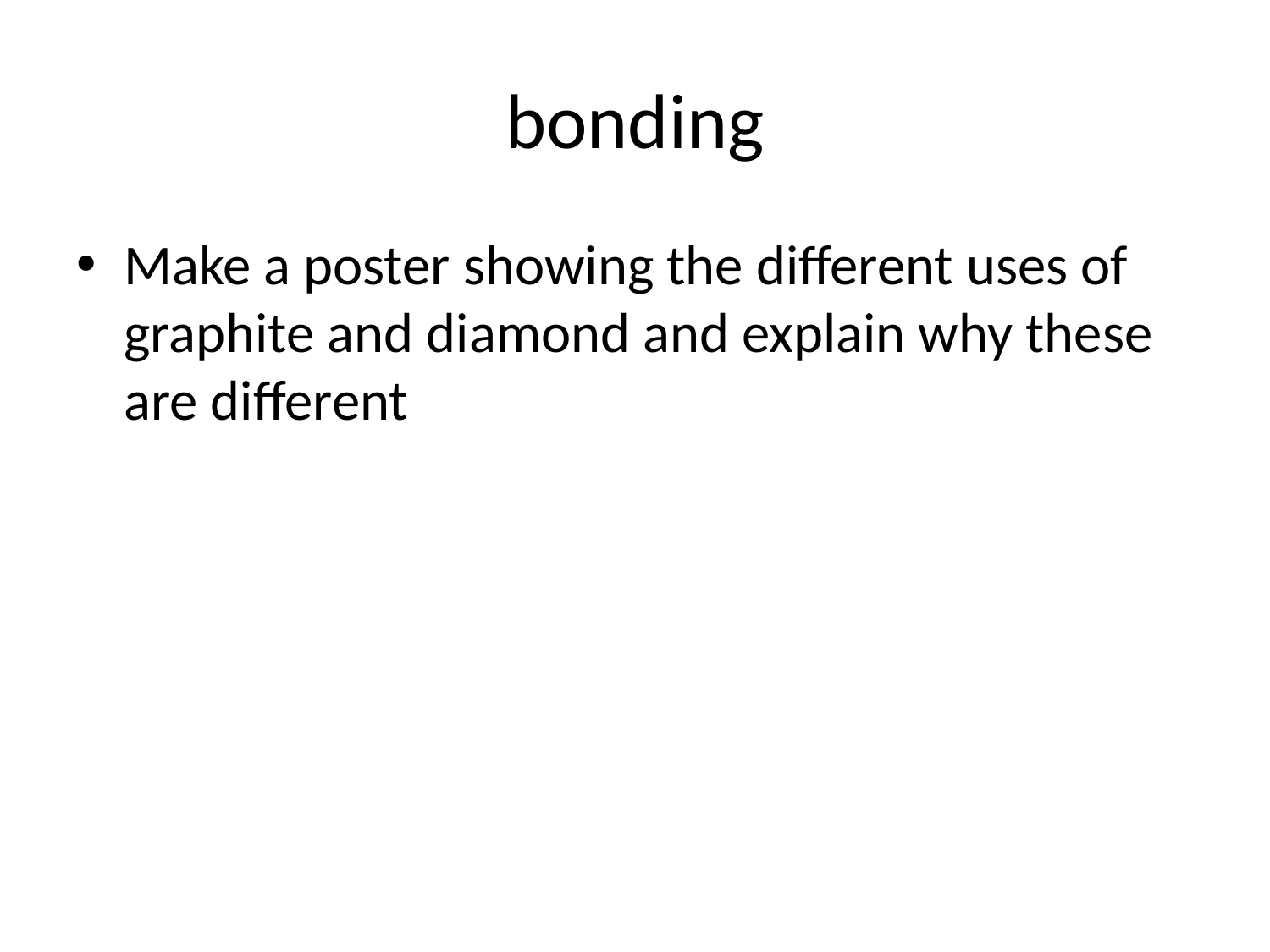

# bonding
Make a poster showing the different uses of graphite and diamond and explain why these are different